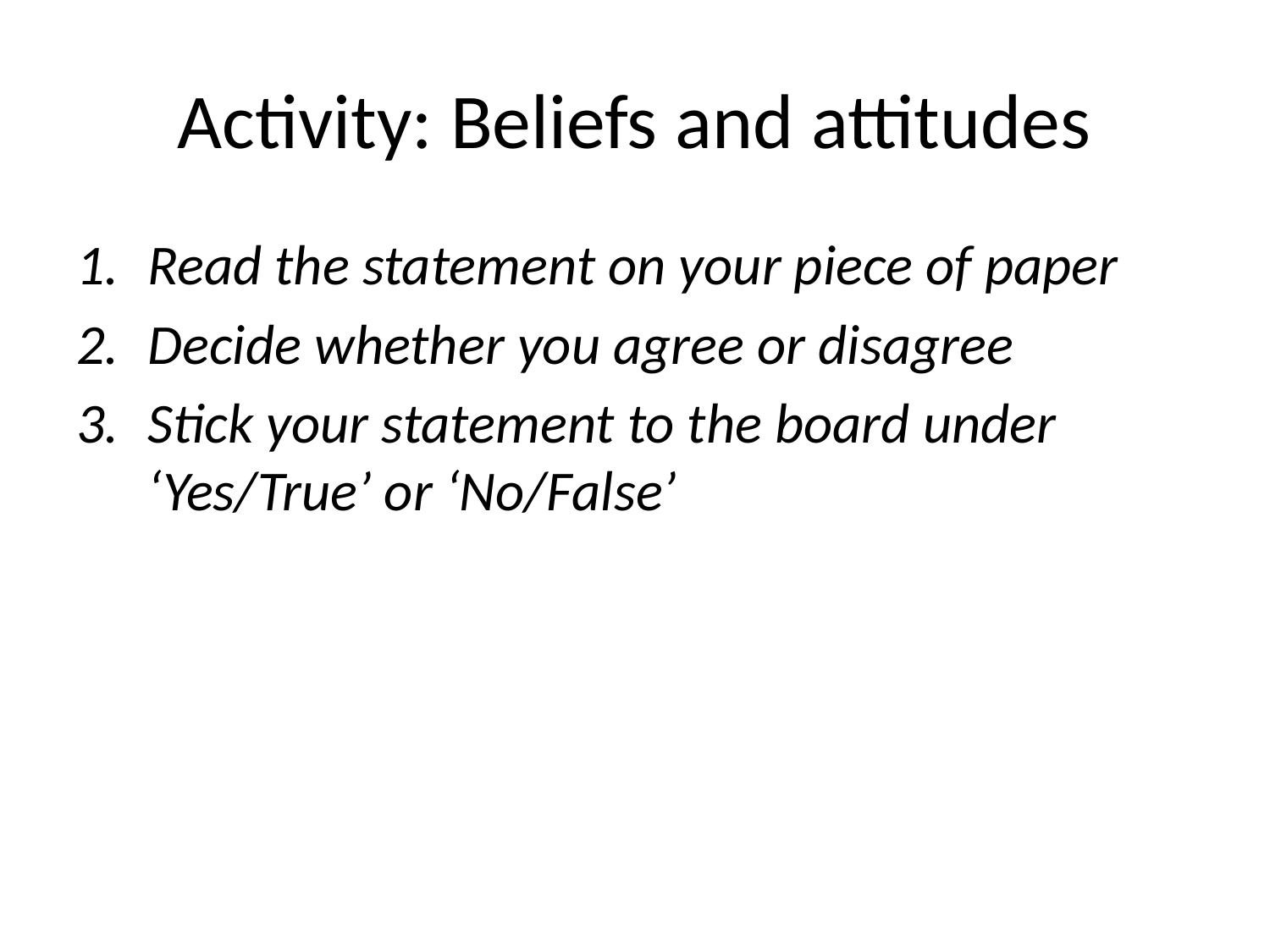

# Activity: Beliefs and attitudes
Read the statement on your piece of paper
Decide whether you agree or disagree
Stick your statement to the board under ‘Yes/True’ or ‘No/False’